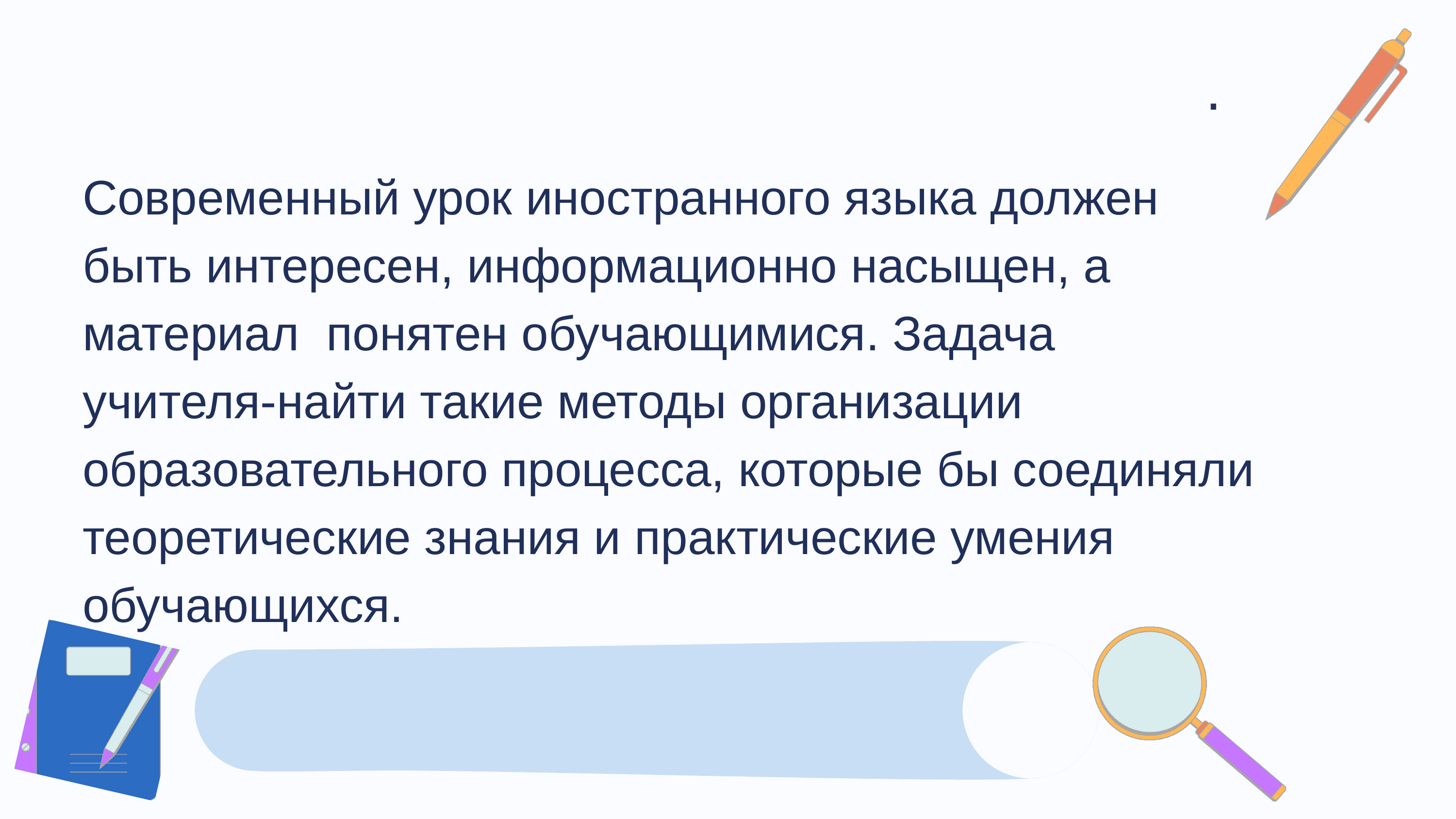

.
Современный урок иностранного языка должен быть интересен, информационно насыщен, а материал  понятен обучающимися. Задача учителя-найти такие методы организации образовательного процесса, которые бы соединяли теоретические знания и практические умения обучающихся.